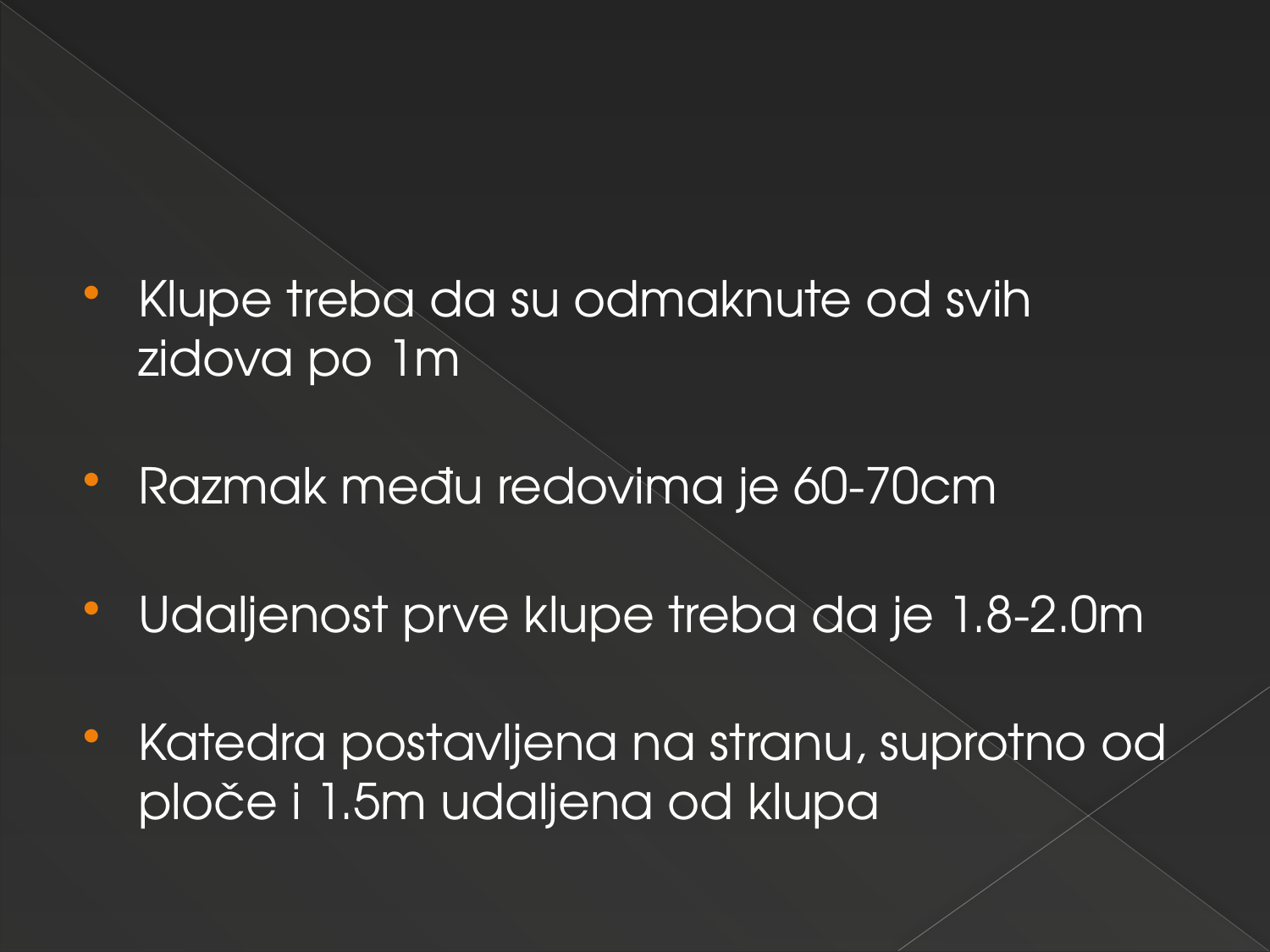

#
Klupe treba da su odmaknute od svih zidova po 1m
Razmak među redovima je 60-70cm
Udaljenost prve klupe treba da je 1.8-2.0m
Katedra postavljena na stranu, suprotno od ploče i 1.5m udaljena od klupa